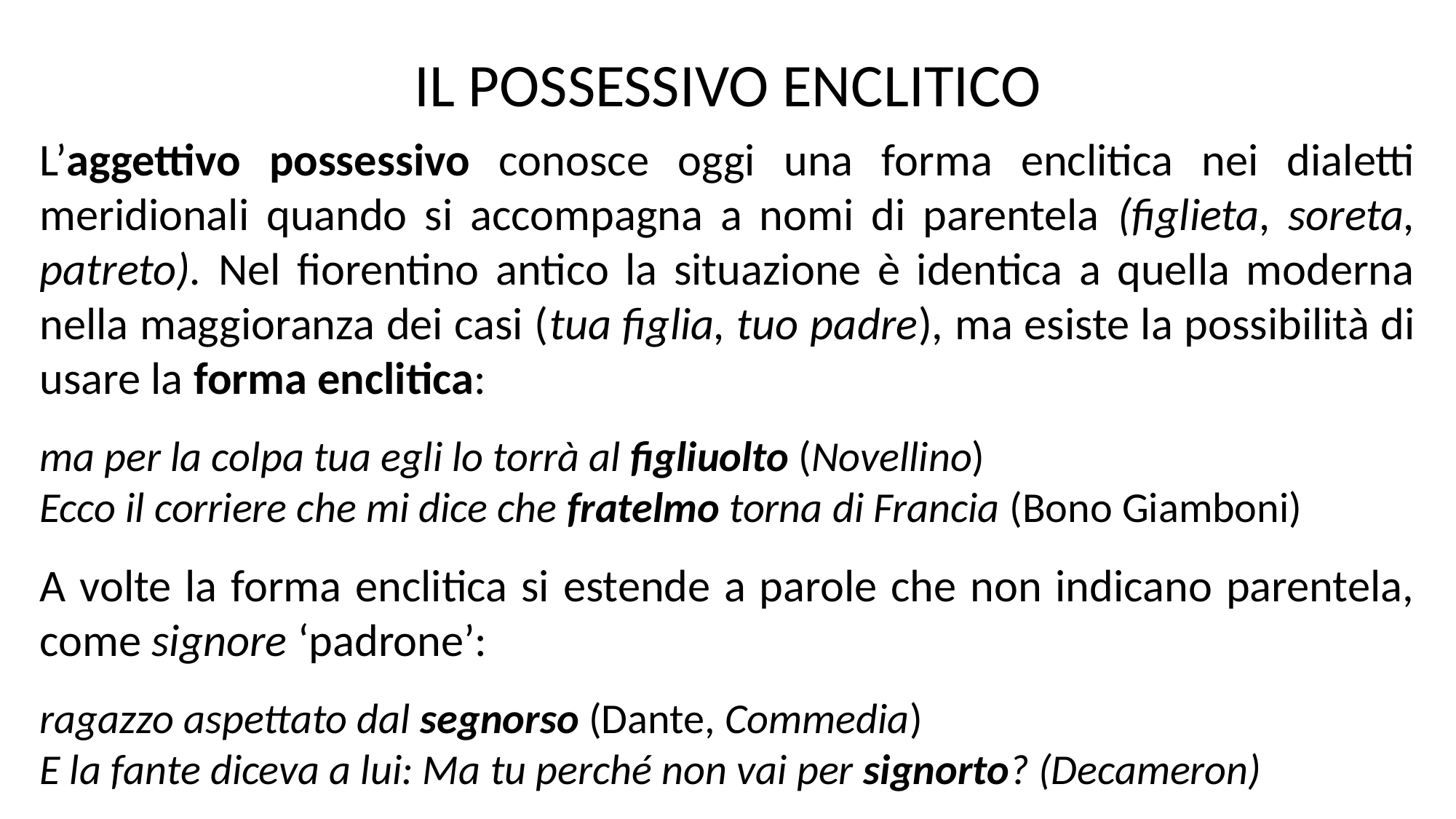

IL POSSESSIVO ENCLITICO
L’aggettivo possessivo conosce oggi una forma enclitica nei dialetti meridionali quando si accompagna a nomi di parentela (figlieta, soreta, patreto). Nel fiorentino antico la situazione è identica a quella moderna nella maggioranza dei casi (tua figlia, tuo padre), ma esiste la possibilità di usare la forma enclitica:

ma per la colpa tua egli lo torrà al figliuolto (Novellino)
Ecco il corriere che mi dice che fratelmo torna di Francia (Bono Giamboni)

A volte la forma enclitica si estende a parole che non indicano parentela, come signore ‘padrone’:

ragazzo aspettato dal segnorso (Dante, Commedia)
E la fante diceva a lui: Ma tu perché non vai per signorto? (Decameron)